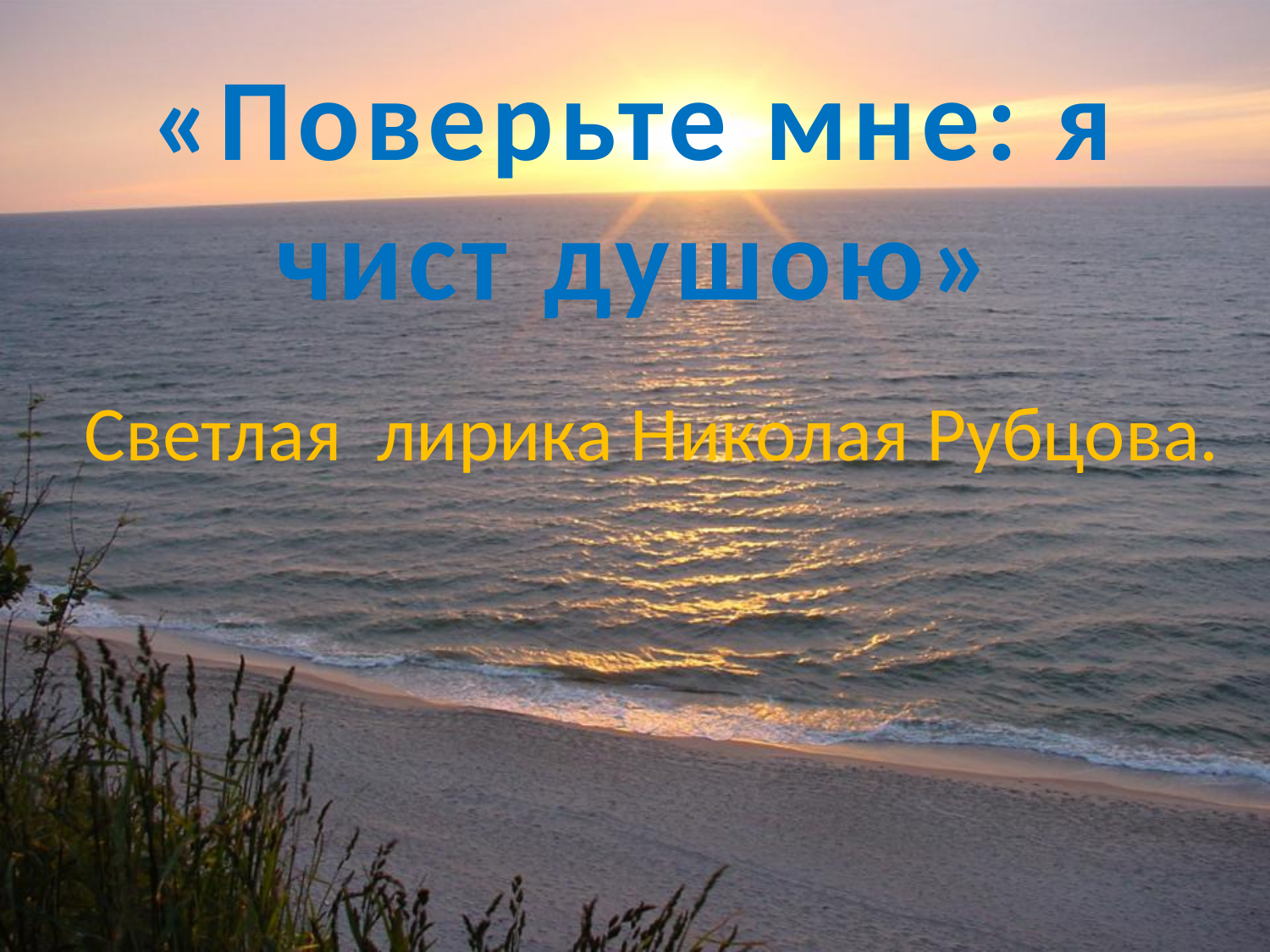

# «Поверьте мне: я чист душою»
  Светлая  лирика Николая Рубцова.